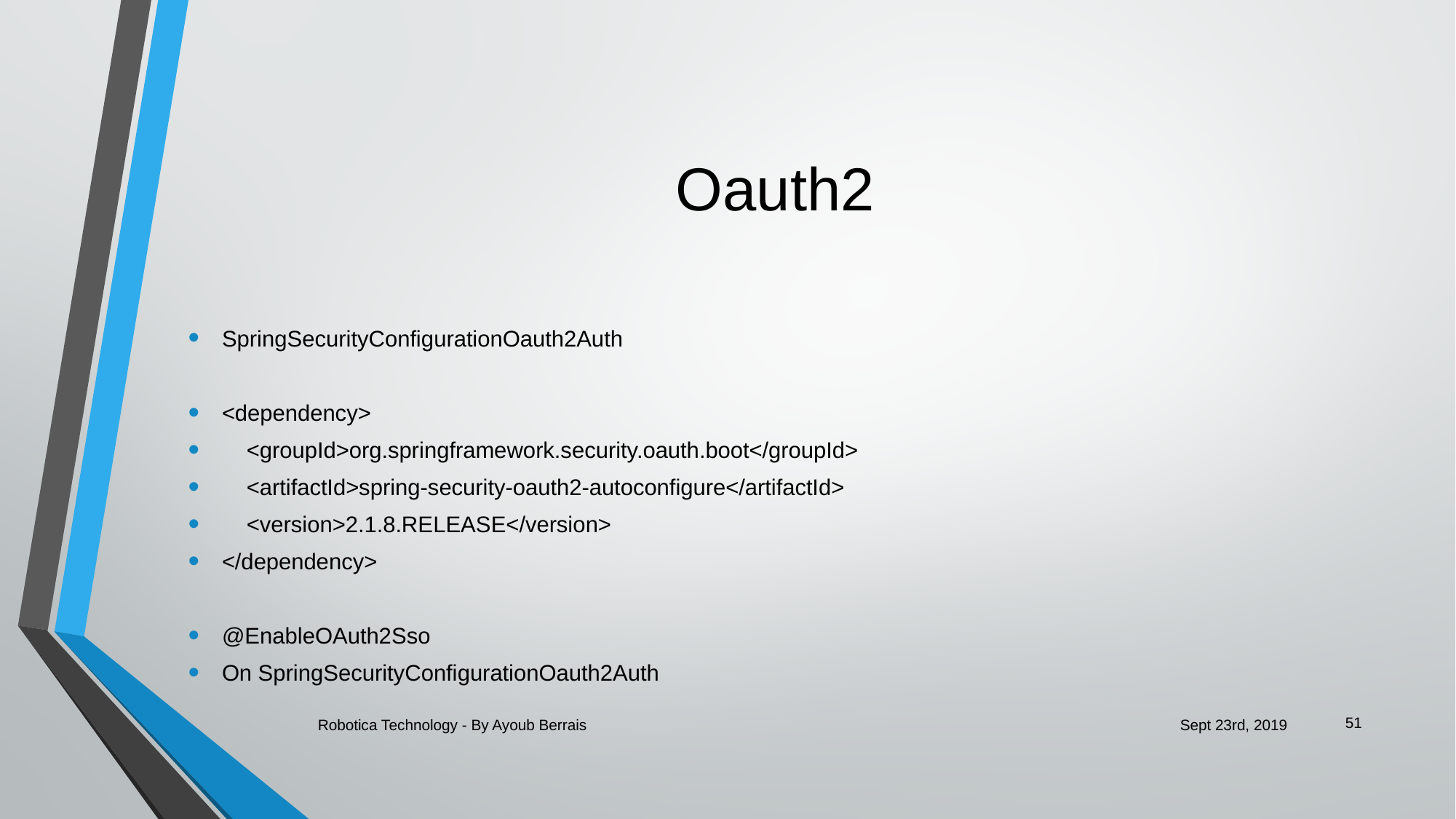

# Oauth2
SpringSecurityConfigurationOauth2Auth

<dependency>
    <groupId>org.springframework.security.oauth.boot</groupId>
    <artifactId>spring-security-oauth2-autoconfigure</artifactId>
    <version>2.1.8.RELEASE</version>
</dependency>

@EnableOAuth2Sso
On SpringSecurityConfigurationOauth2Auth

51
Robotica Technology - By Ayoub Berrais
Sept 23rd, 2019